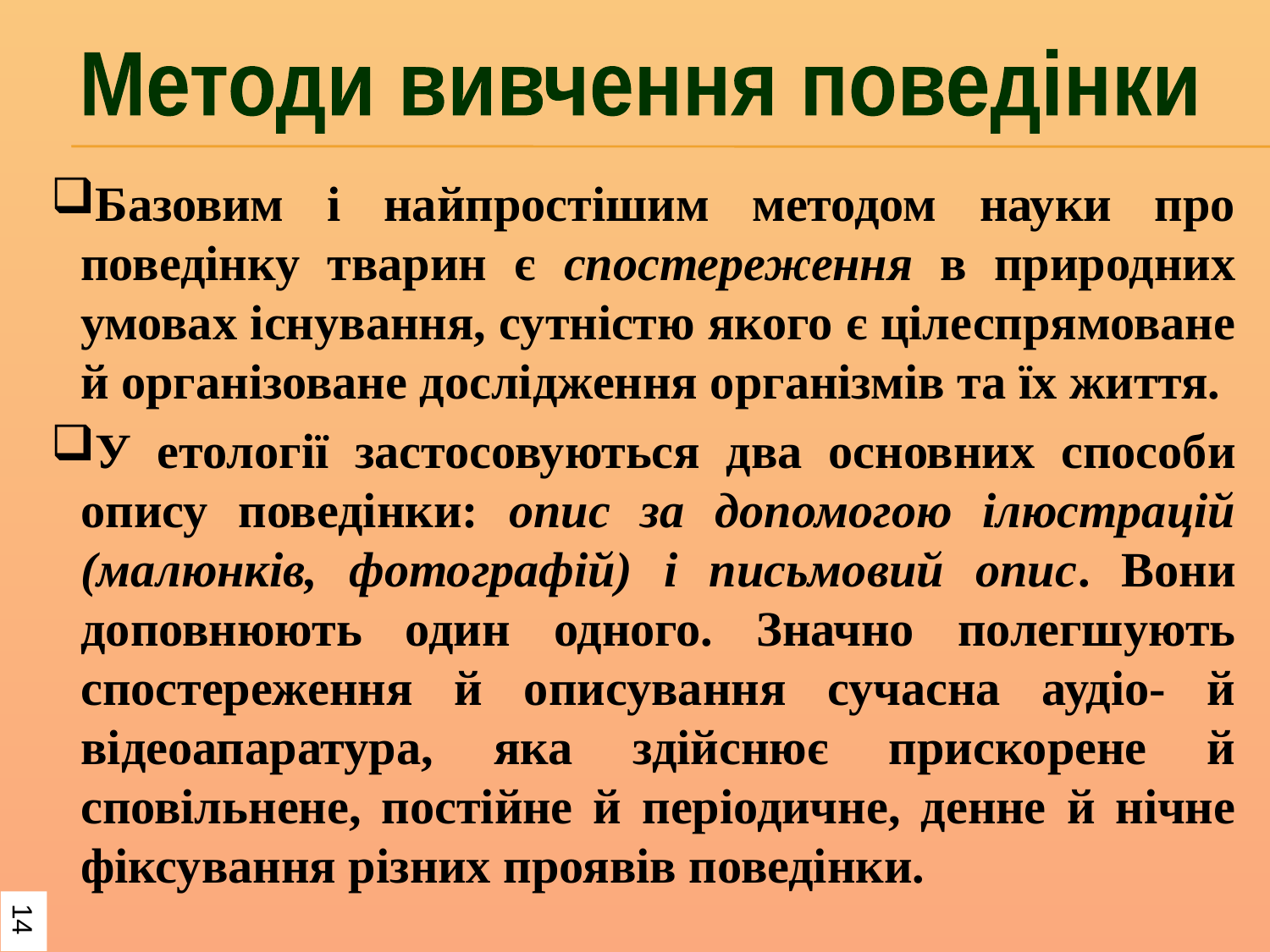

Методи вивчення поведінки
Базовим і найпростішим методом науки про поведінку тварин є спостереження в природних умовах існування, сутністю якого є цілеспрямоване й організоване дослідження організмів та їх життя.
У етології застосовуються два основних способи опису поведінки: опис за допомогою ілюстрацій (малюнків, фотографій) і письмовий опис. Вони доповнюють один одного. Значно полегшують спостереження й описування сучасна аудіо- й відеоапаратура, яка здійснює прискорене й сповільнене, постійне й періодичне, денне й нічне фіксування різних проявів поведінки.
14